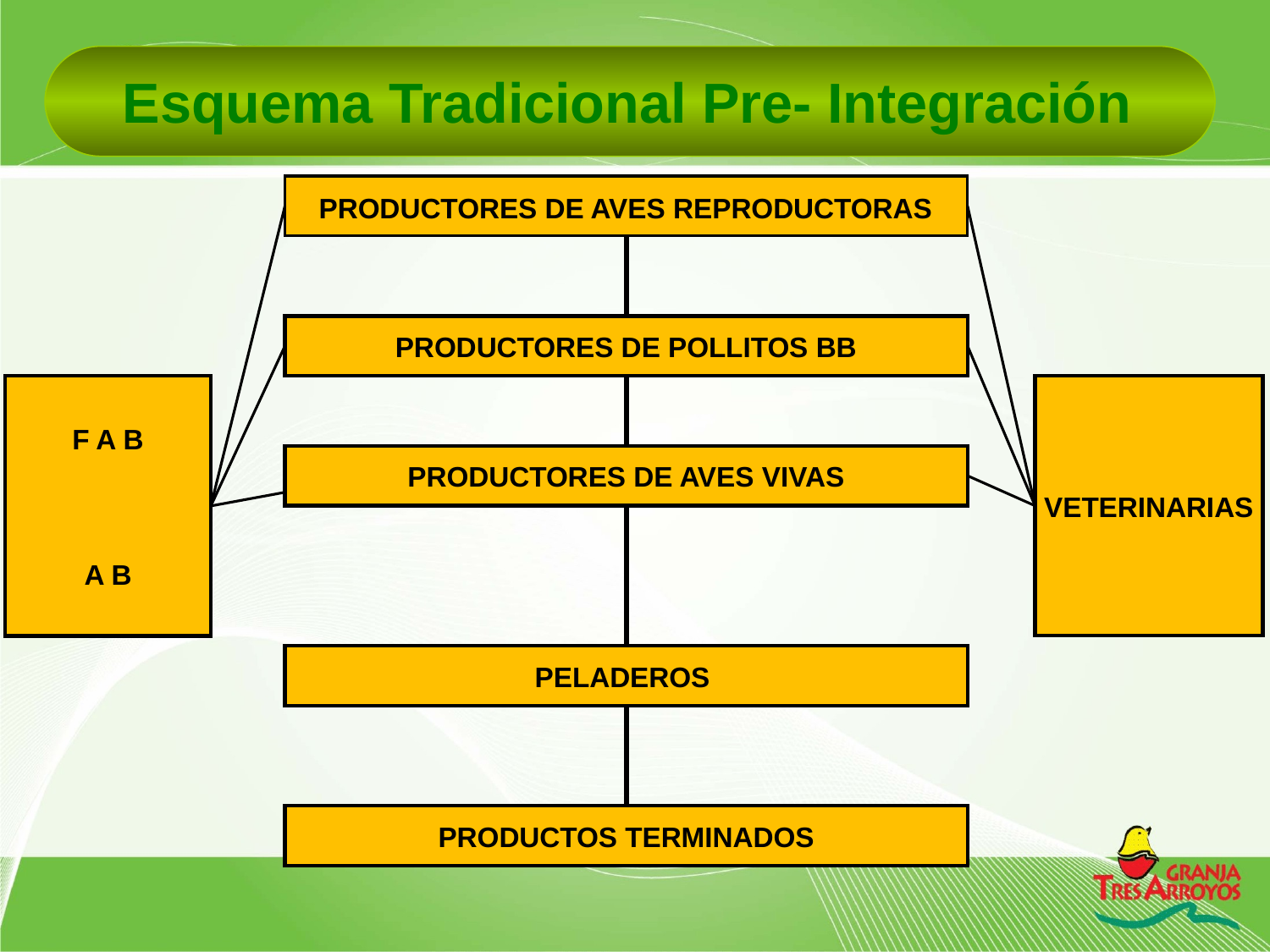

# Esquema Tradicional Pre- Integración

 PRODUCTORES DE AVES REPRODUCTORAS
PRODUCTORES DE POLLITOS BB
VETERINARIAS
F A B

A B
PRODUCTORES DE AVES VIVAS
PELADEROS
PRODUCTOS TERMINADOS